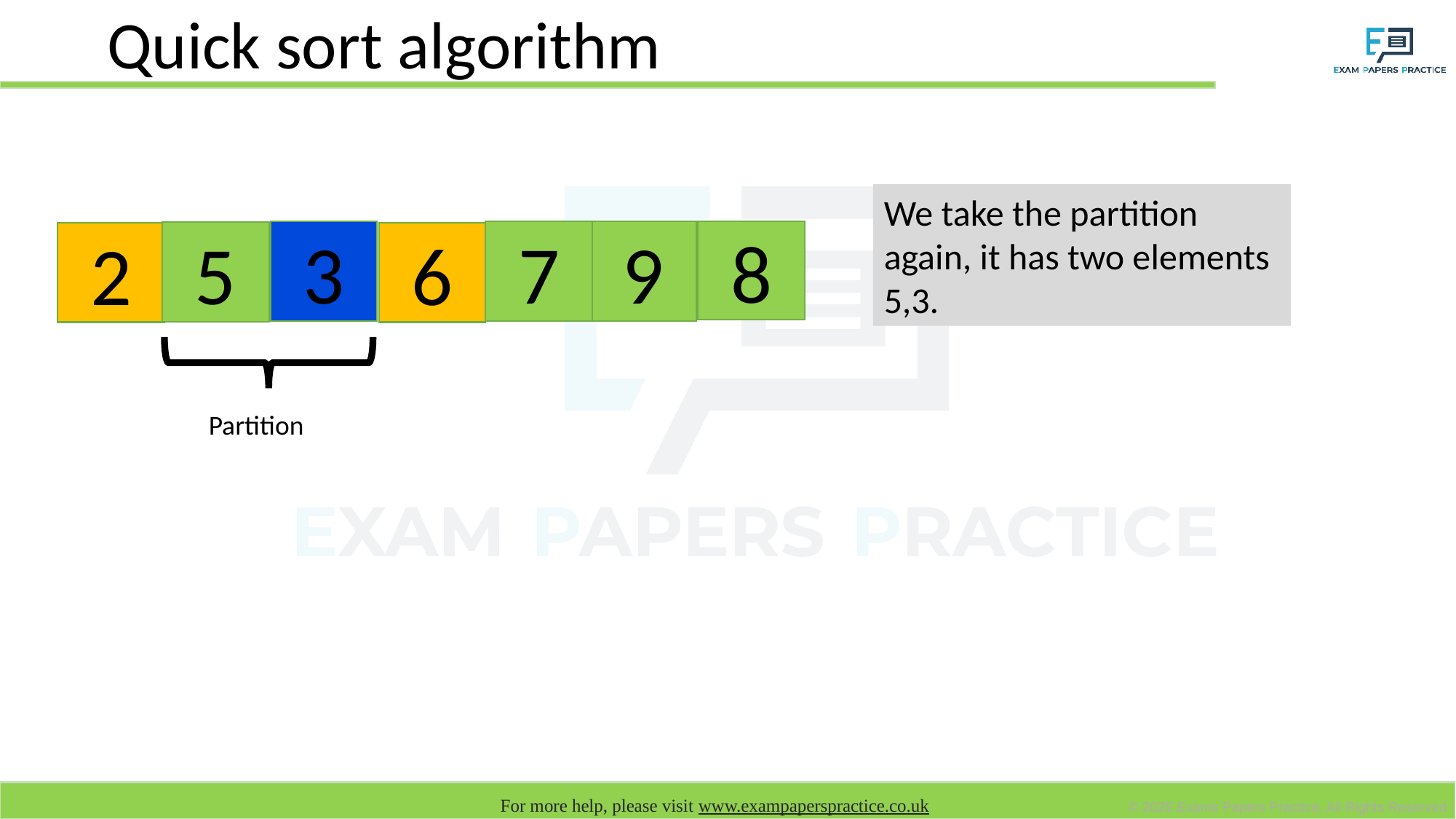

# Quick sort algorithm
We take the partition again, it has two elements 5,3.
8
7
3
9
5
2
6

Partition